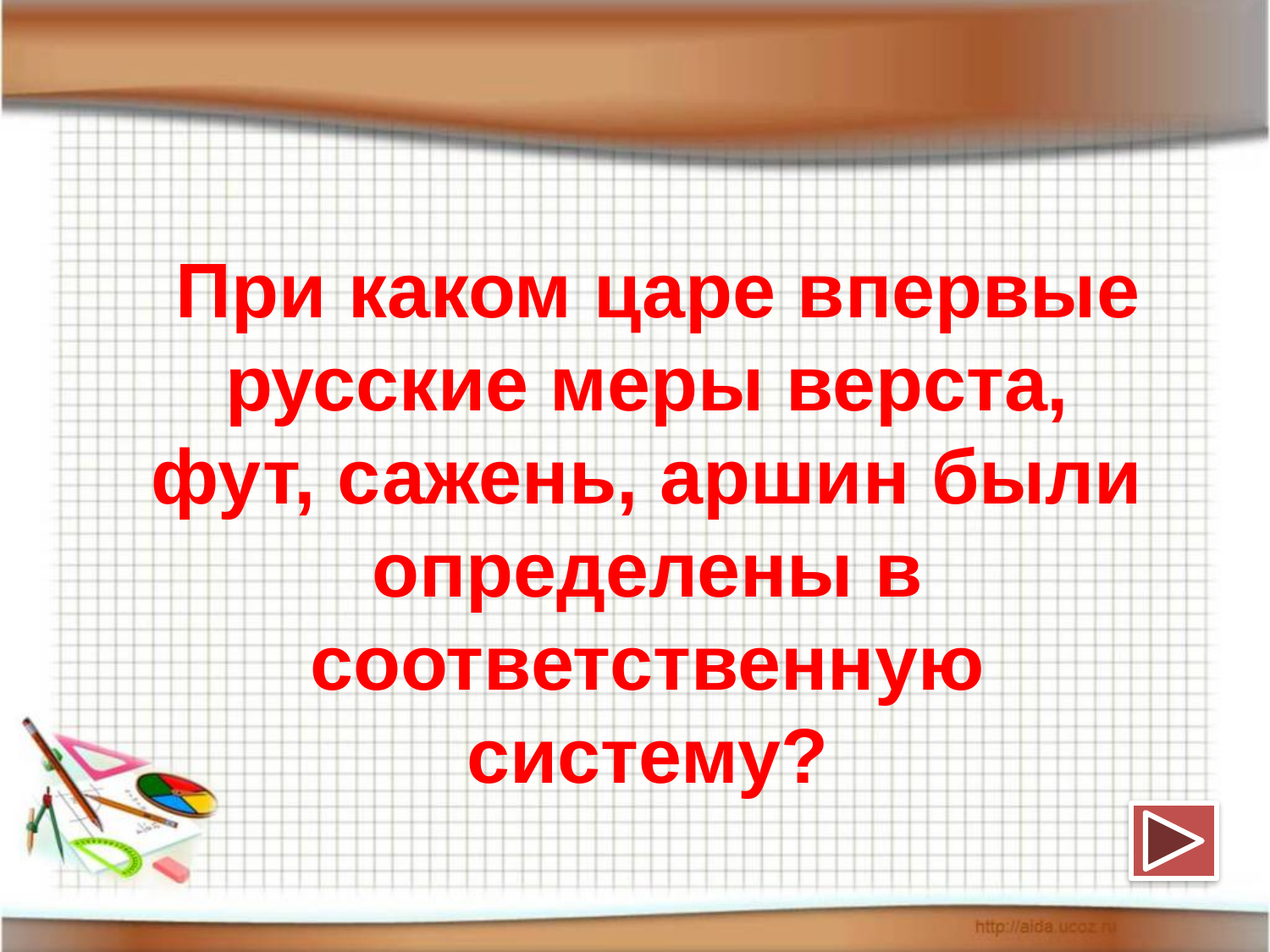

При каком царе впервые русские меры верста, фут, сажень, аршин были определены в соответственную систему?